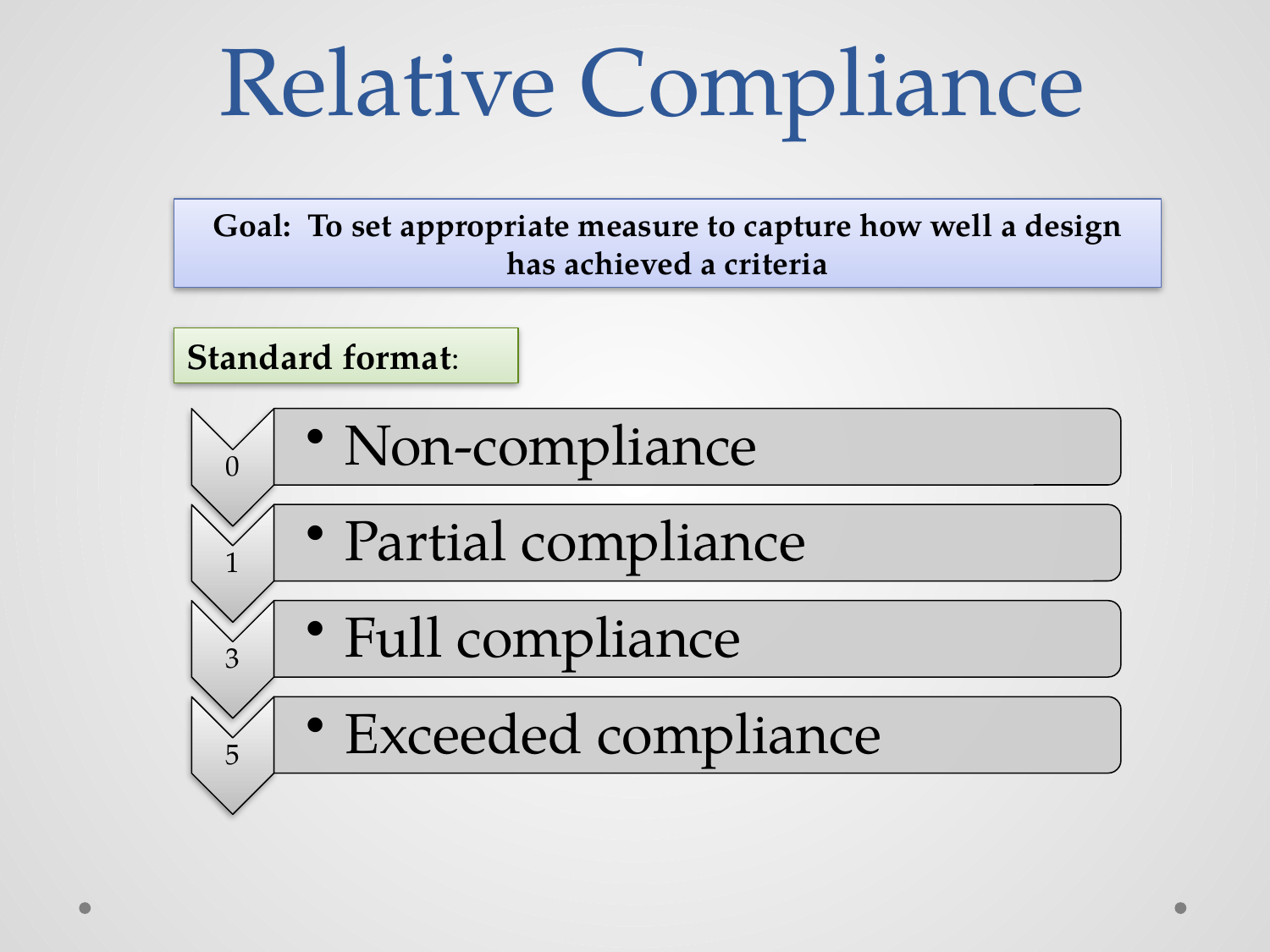

# Relative Compliance
Goal:  To set appropriate measure to capture how well a design has achieved a criteria
Standard format:
0
Non-compliance
1
Partial compliance
3
Full compliance
5
Exceeded compliance